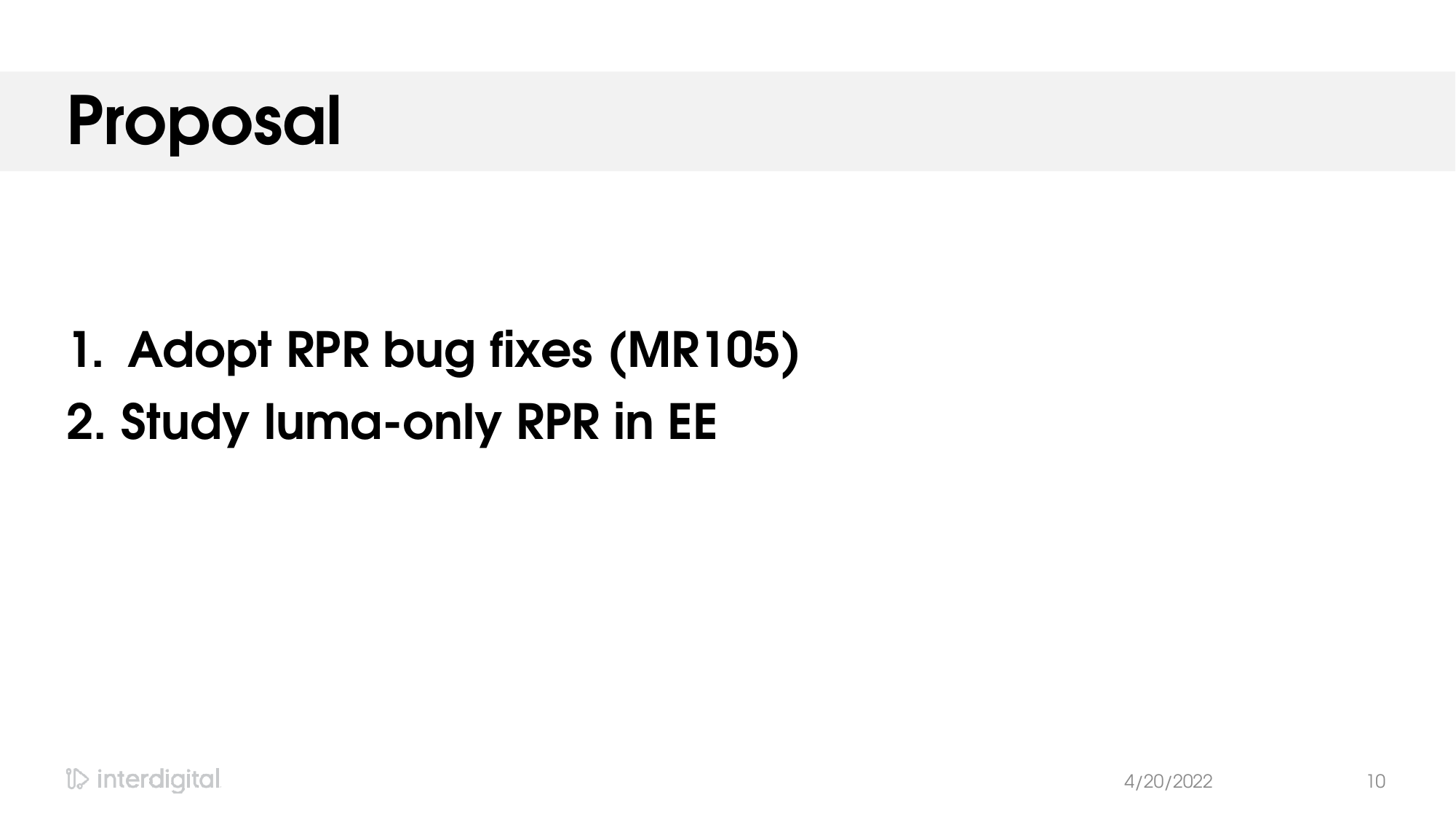

# Proposal

Adopt RPR bug fixes (MR105)
Study luma-only RPR in EE
4/20/2022
10